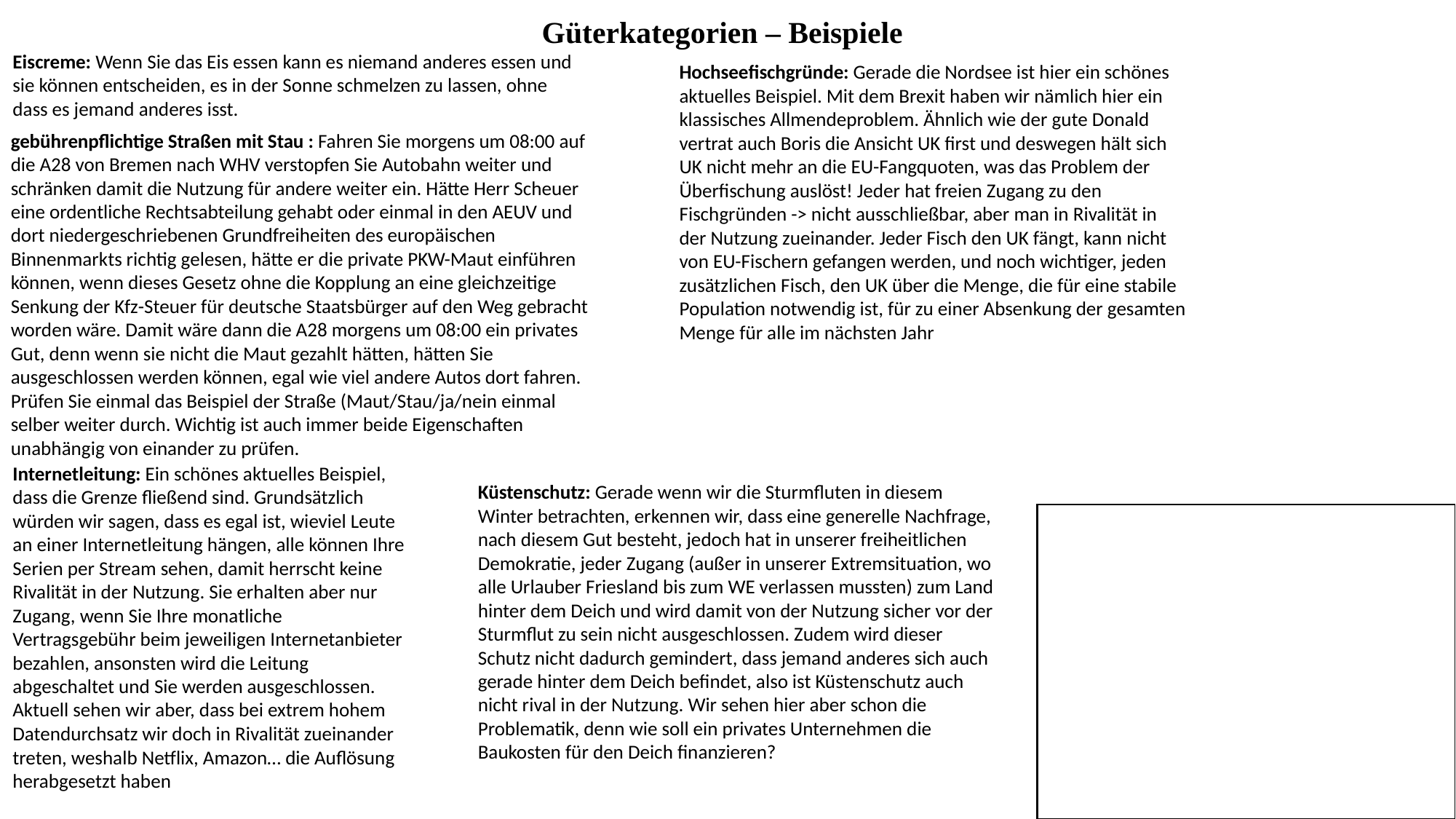

Güterkategorien – Beispiele
Eiscreme: Wenn Sie das Eis essen kann es niemand anderes essen und sie können entscheiden, es in der Sonne schmelzen zu lassen, ohne dass es jemand anderes isst.
Hochseefischgründe: Gerade die Nordsee ist hier ein schönes aktuelles Beispiel. Mit dem Brexit haben wir nämlich hier ein klassisches Allmendeproblem. Ähnlich wie der gute Donald vertrat auch Boris die Ansicht UK first und deswegen hält sich UK nicht mehr an die EU-Fangquoten, was das Problem der Überfischung auslöst! Jeder hat freien Zugang zu den Fischgründen -> nicht ausschließbar, aber man in Rivalität in der Nutzung zueinander. Jeder Fisch den UK fängt, kann nicht von EU-Fischern gefangen werden, und noch wichtiger, jeden zusätzlichen Fisch, den UK über die Menge, die für eine stabile Population notwendig ist, für zu einer Absenkung der gesamten Menge für alle im nächsten Jahr
gebührenpflichtige Straßen mit Stau : Fahren Sie morgens um 08:00 auf die A28 von Bremen nach WHV verstopfen Sie Autobahn weiter und schränken damit die Nutzung für andere weiter ein. Hätte Herr Scheuer eine ordentliche Rechtsabteilung gehabt oder einmal in den AEUV und dort niedergeschriebenen Grundfreiheiten des europäischen Binnenmarkts richtig gelesen, hätte er die private PKW-Maut einführen können, wenn dieses Gesetz ohne die Kopplung an eine gleichzeitige Senkung der Kfz-Steuer für deutsche Staatsbürger auf den Weg gebracht worden wäre. Damit wäre dann die A28 morgens um 08:00 ein privates Gut, denn wenn sie nicht die Maut gezahlt hätten, hätten Sie ausgeschlossen werden können, egal wie viel andere Autos dort fahren. Prüfen Sie einmal das Beispiel der Straße (Maut/Stau/ja/nein einmal selber weiter durch. Wichtig ist auch immer beide Eigenschaften unabhängig von einander zu prüfen.
Internetleitung: Ein schönes aktuelles Beispiel, dass die Grenze fließend sind. Grundsätzlich würden wir sagen, dass es egal ist, wieviel Leute an einer Internetleitung hängen, alle können Ihre Serien per Stream sehen, damit herrscht keine Rivalität in der Nutzung. Sie erhalten aber nur Zugang, wenn Sie Ihre monatliche Vertragsgebühr beim jeweiligen Internetanbieter bezahlen, ansonsten wird die Leitung abgeschaltet und Sie werden ausgeschlossen. Aktuell sehen wir aber, dass bei extrem hohem Datendurchsatz wir doch in Rivalität zueinander treten, weshalb Netflix, Amazon… die Auflösung herabgesetzt haben
Küstenschutz: Gerade wenn wir die Sturmfluten in diesem Winter betrachten, erkennen wir, dass eine generelle Nachfrage, nach diesem Gut besteht, jedoch hat in unserer freiheitlichen Demokratie, jeder Zugang (außer in unserer Extremsituation, wo alle Urlauber Friesland bis zum WE verlassen mussten) zum Land hinter dem Deich und wird damit von der Nutzung sicher vor der Sturmflut zu sein nicht ausgeschlossen. Zudem wird dieser Schutz nicht dadurch gemindert, dass jemand anderes sich auch gerade hinter dem Deich befindet, also ist Küstenschutz auch nicht rival in der Nutzung. Wir sehen hier aber schon die Problematik, denn wie soll ein privates Unternehmen die Baukosten für den Deich finanzieren?